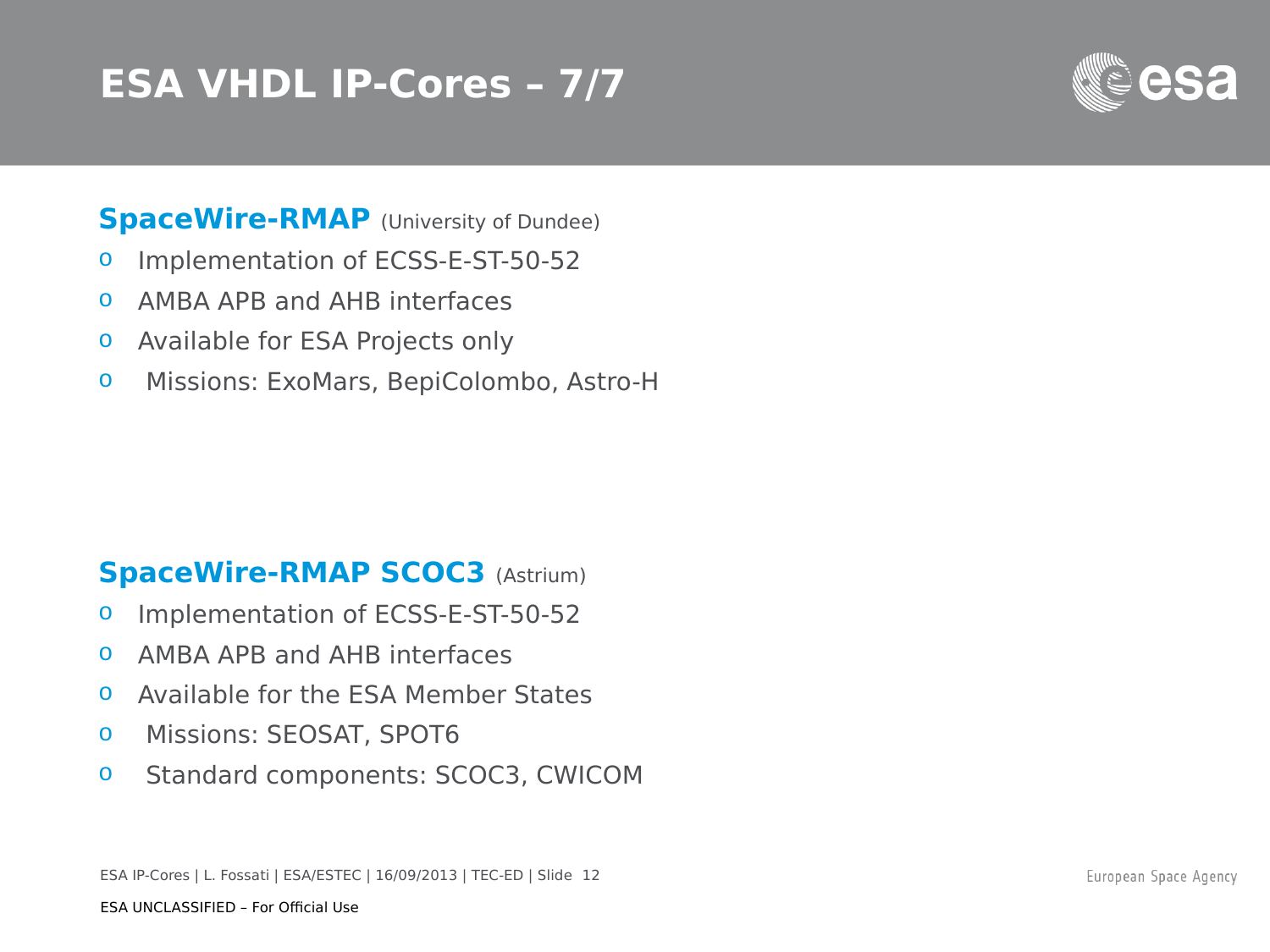

# ESA VHDL IP-Cores – 7/7
SpaceWire-RMAP (University of Dundee)
Implementation of ECSS-E-ST-50-52
AMBA APB and AHB interfaces
Available for ESA Projects only
Missions: ExoMars, BepiColombo, Astro-H
SpaceWire-RMAP SCOC3 (Astrium)
Implementation of ECSS-E-ST-50-52
AMBA APB and AHB interfaces
Available for the ESA Member States
Missions: SEOSAT, SPOT6
Standard components: SCOC3, CWICOM